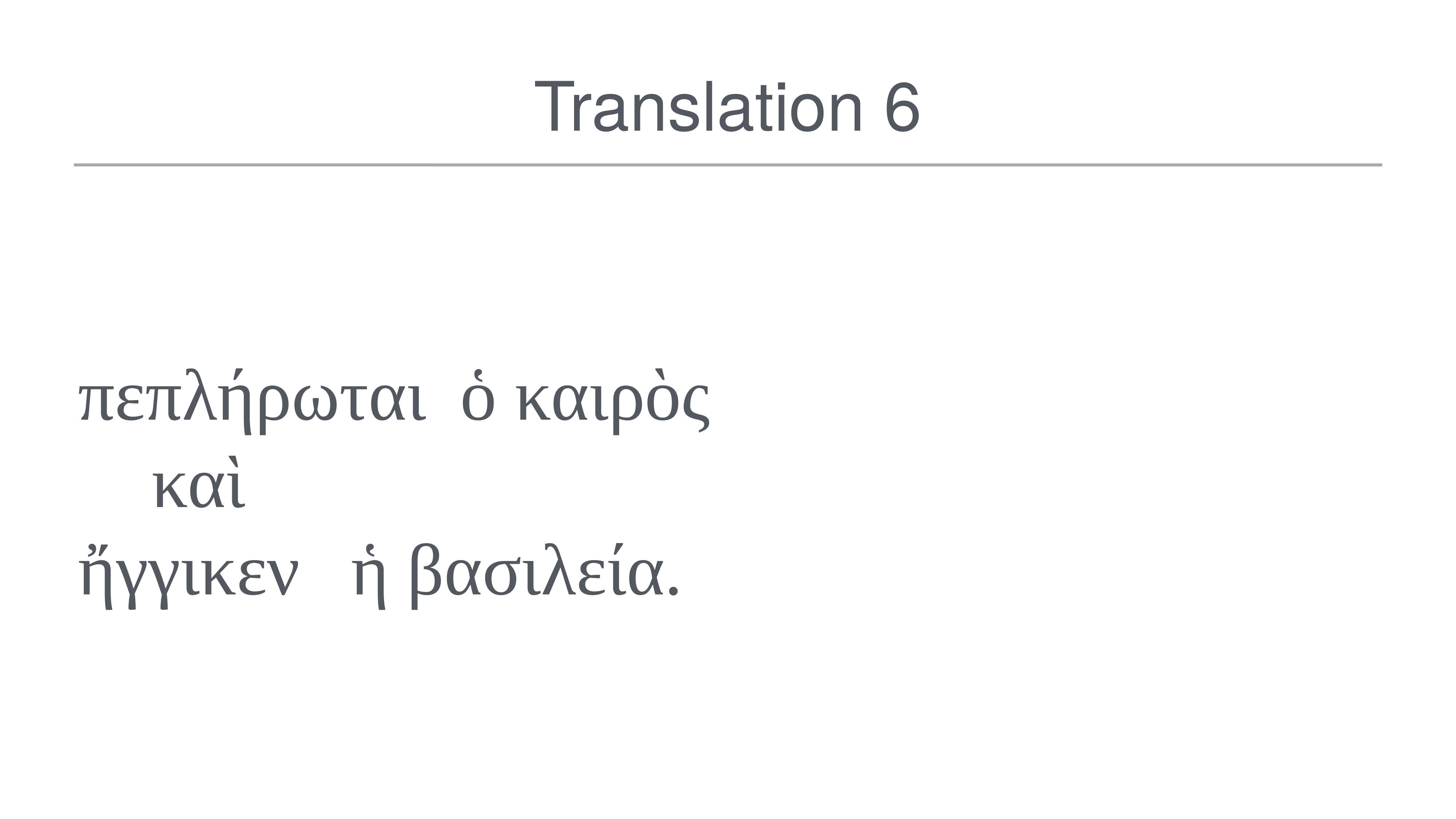

# Translation 6
πεπλήρωται 	ὁ καιρὸς
καὶ
ἤγγικεν 	ἡ βασιλεία.